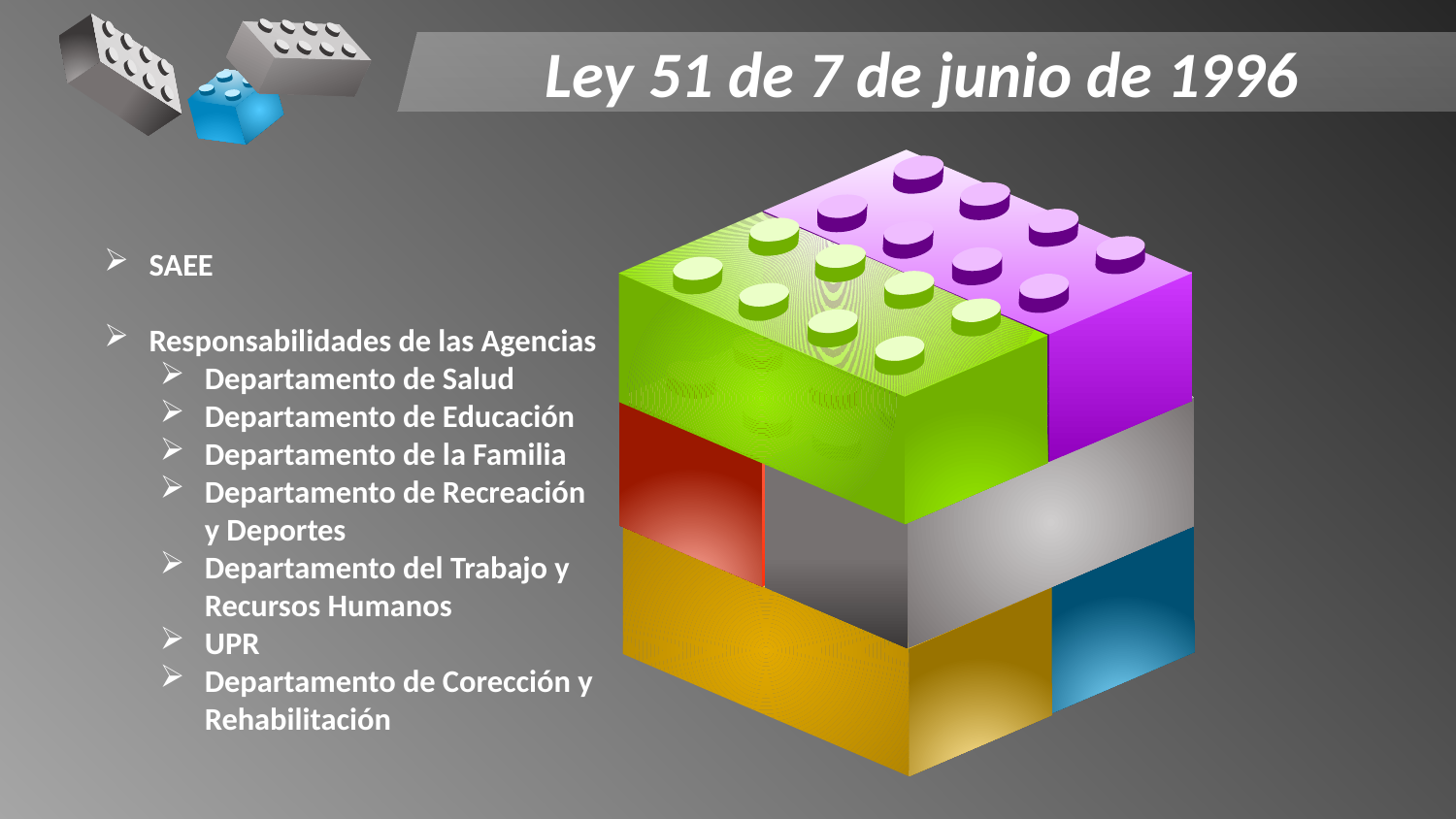

Ley 51 de 7 de junio de 1996

SAEE

Responsabilidades de las Agencias
Departamento de Salud
Departamento de Educación
Departamento de la Familia
Departamento de Recreación y Deportes
Departamento del Trabajo y Recursos Humanos
UPR
Departamento de Corección y Rehabilitación